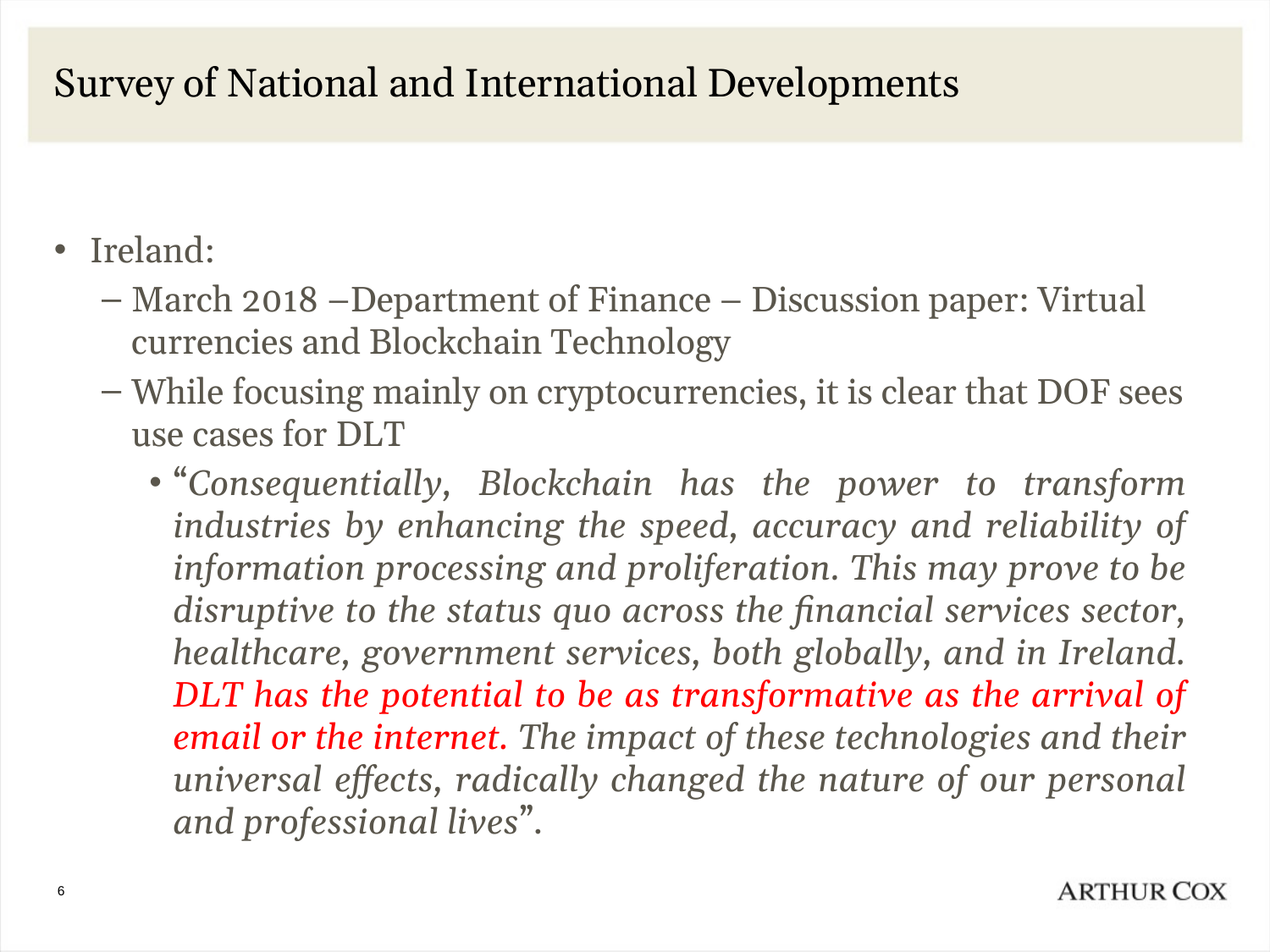

# Survey of National and International Developments
Ireland:
March 2018 –Department of Finance – Discussion paper: Virtual currencies and Blockchain Technology
While focusing mainly on cryptocurrencies, it is clear that DOF sees use cases for DLT
“Consequentially, Blockchain has the power to transform industries by enhancing the speed, accuracy and reliability of information processing and proliferation. This may prove to be disruptive to the status quo across the financial services sector, healthcare, government services, both globally, and in Ireland. DLT has the potential to be as transformative as the arrival of email or the internet. The impact of these technologies and their universal effects, radically changed the nature of our personal and professional lives”.
6